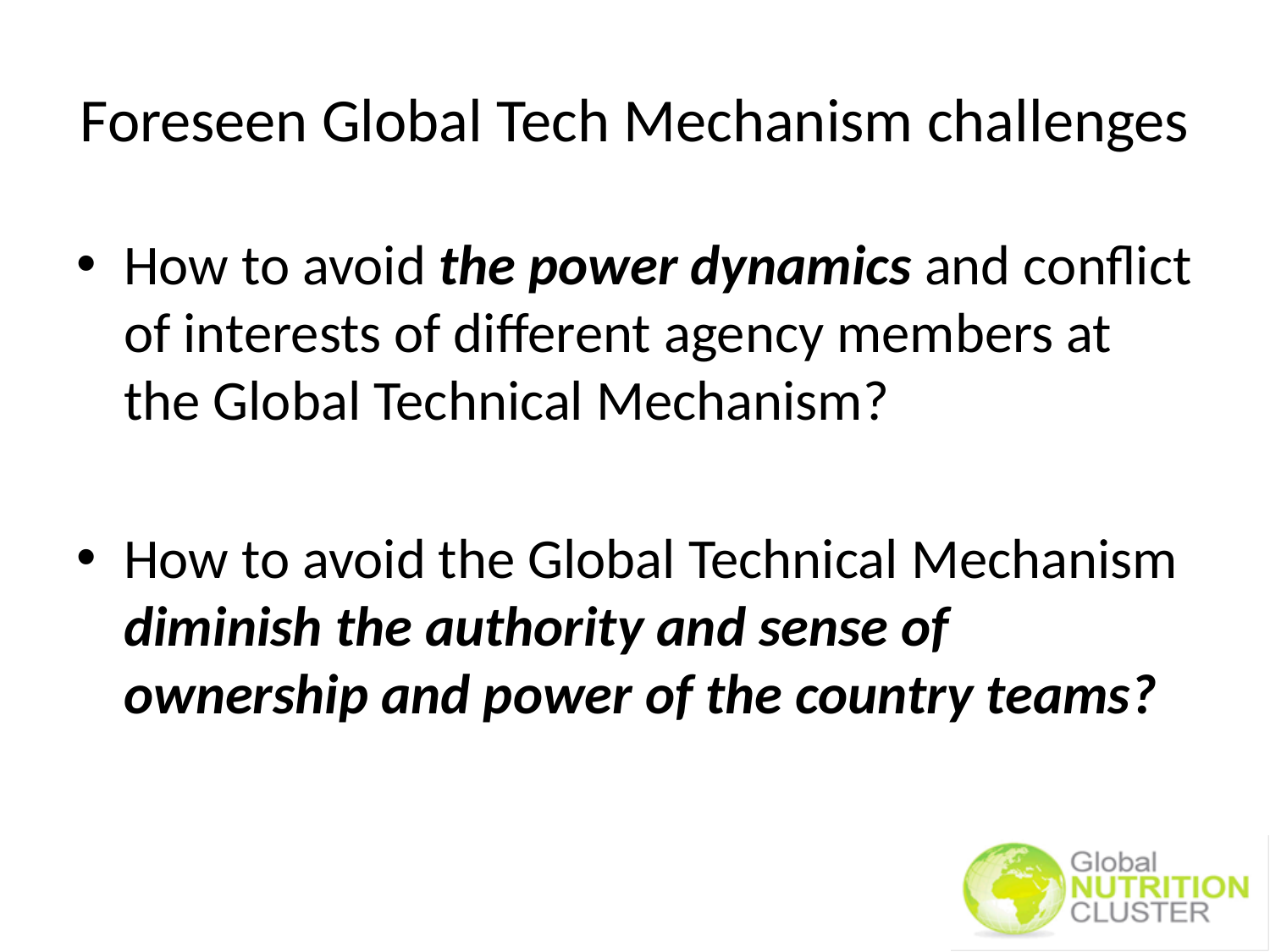

# Foreseen Global Tech Mechanism challenges
How to avoid the power dynamics and conflict of interests of different agency members at the Global Technical Mechanism?

How to avoid the Global Technical Mechanism diminish the authority and sense of ownership and power of the country teams?